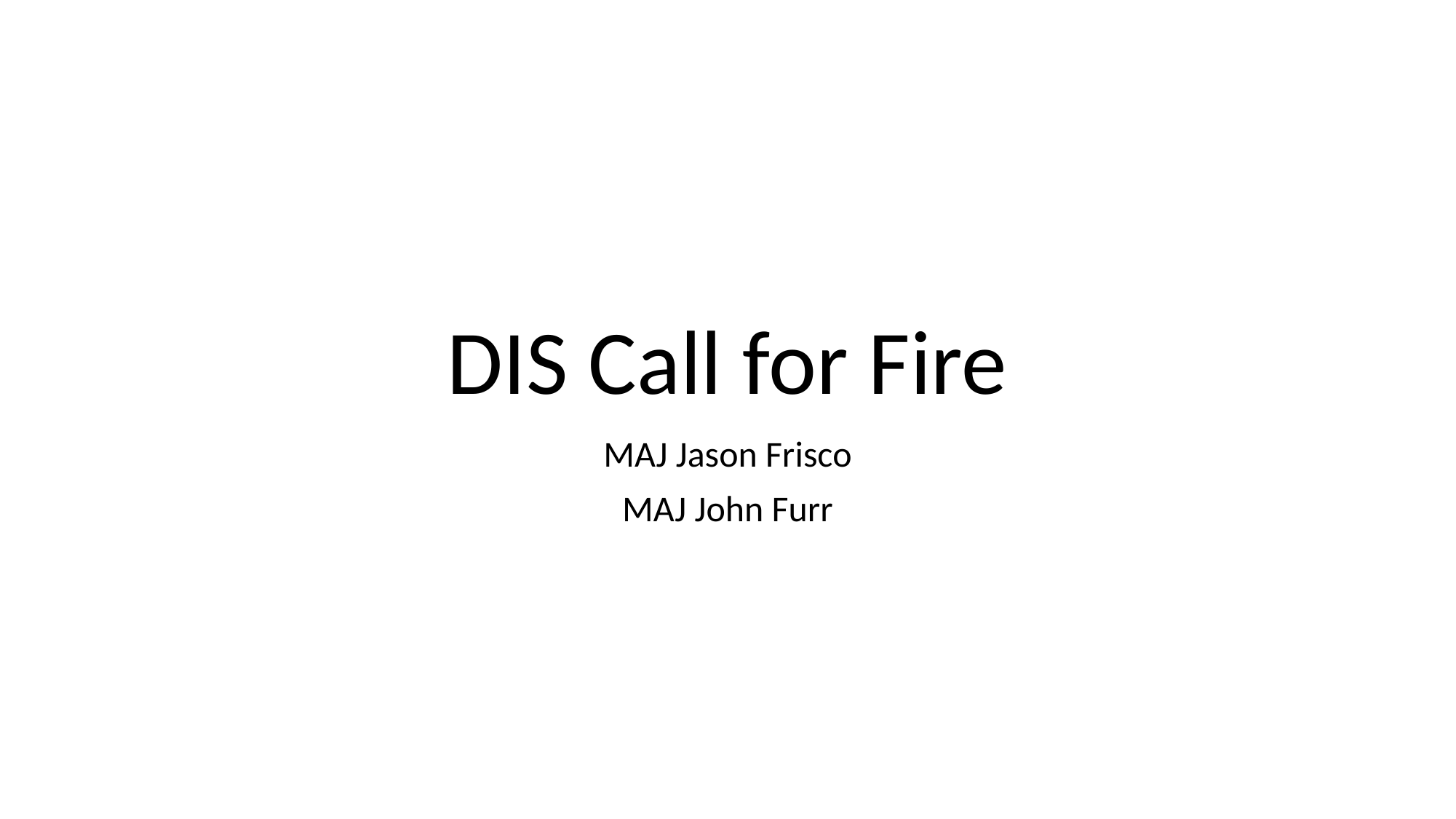

# DIS Call for Fire
MAJ Jason Frisco
MAJ John Furr